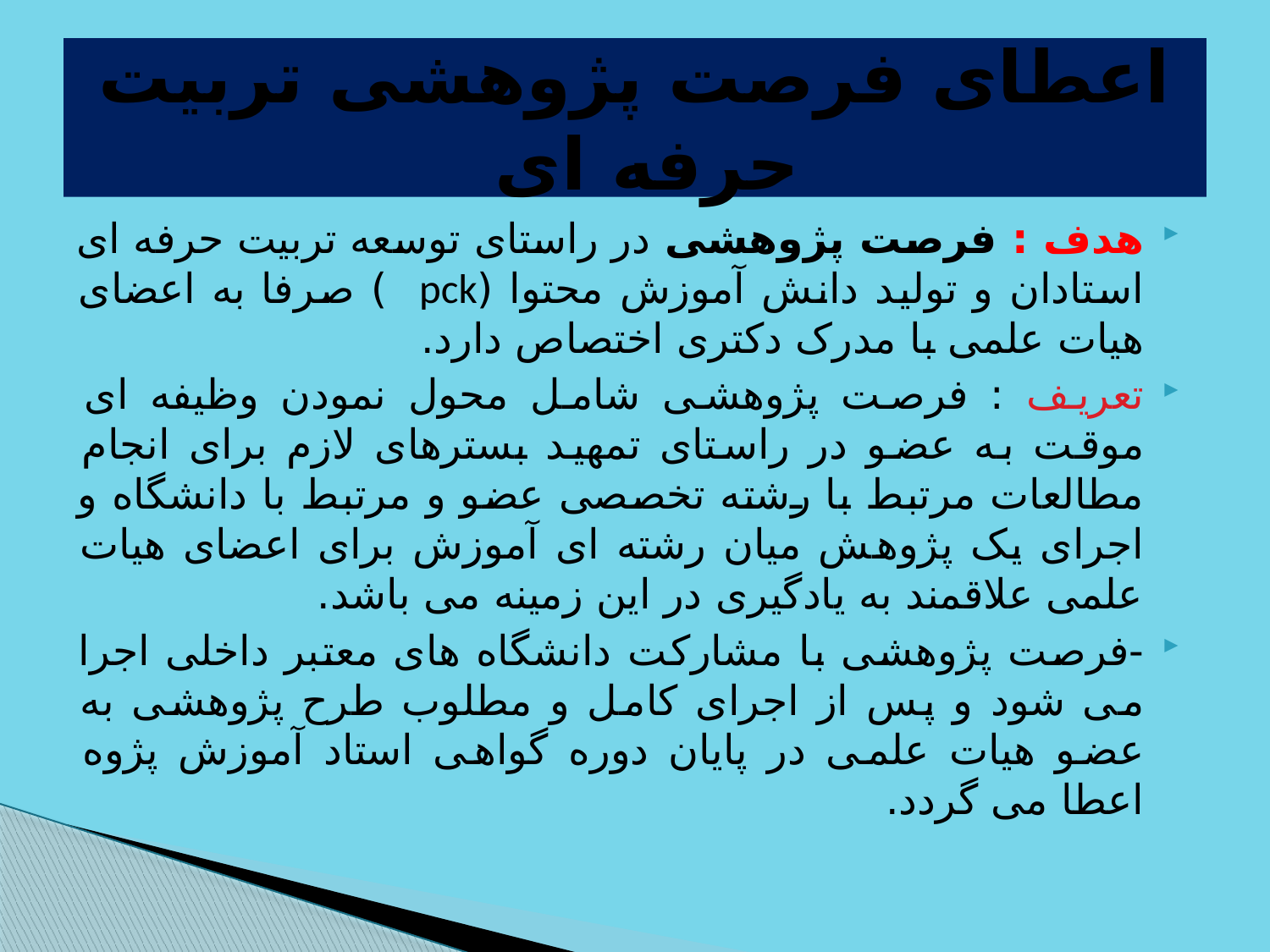

# اعطای فرصت پژوهشی تربیت حرفه ای
هدف : فرصت پژوهشی در راستای توسعه تربیت حرفه ای استادان و تولید دانش آموزش محتوا (pck  ) صرفا به اعضای هیات علمی با مدرک دکتری اختصاص دارد.
تعریف : فرصت پژوهشی شامل محول نمودن وظیفه ای موقت به عضو در راستای تمهید بسترهای لازم برای انجام مطالعات مرتبط با رشته تخصصی عضو و مرتبط با دانشگاه و اجرای یک پژوهش میان رشته ای آموزش برای اعضای هیات علمی علاقمند به یادگیری در این زمینه می باشد.
-فرصت پژوهشی با مشارکت دانشگاه های معتبر داخلی اجرا می شود و پس از اجرای کامل و مطلوب طرح پژوهشی به عضو هیات علمی در پایان دوره گواهی استاد آموزش پژوه اعطا می گردد.